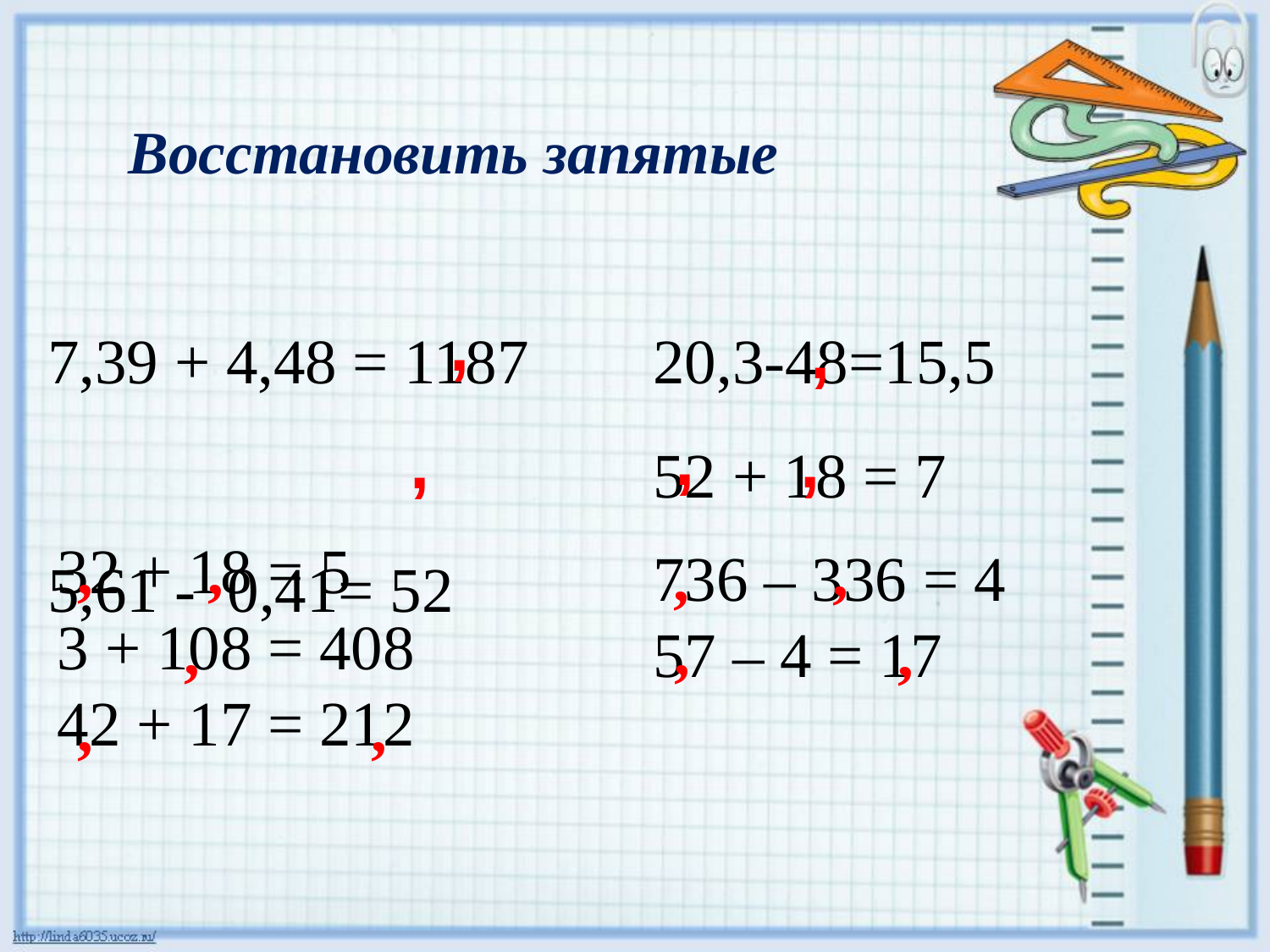

# Восстановить запятые

,
7,39 + 4,48 = 1187
5,61 -  0,41= 52
20,3-48=15,5
52 + 18 = 7
,
,
,
,
32 + 18 = 5
3 + 108 = 408
42 + 17 = 212
,
,
,
736 – 336 = 4
57 – 4 = 17
,
,
,
,
,
,